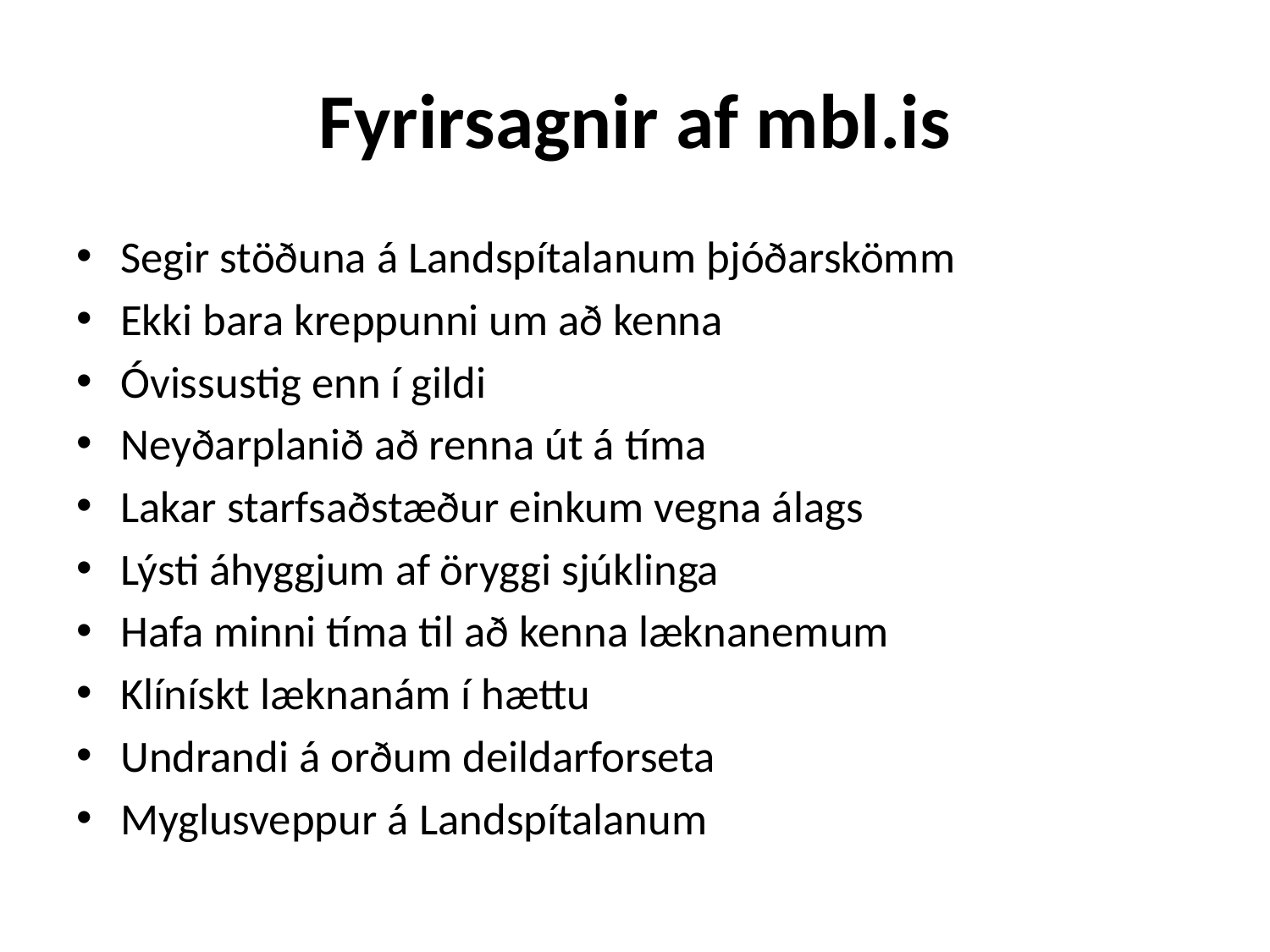

# Fyrirsagnir af mbl.is
Segir stöðuna á Landspítalanum þjóðarskömm
Ekki bara kreppunni um að kenna
Óvissustig enn í gildi
Neyðarplanið að renna út á tíma
Lakar starfsaðstæður einkum vegna álags
Lýsti áhyggjum af öryggi sjúklinga
Hafa minni tíma til að kenna læknanemum
Klínískt læknanám í hættu
Undrandi á orðum deildarforseta
Myglusveppur á Landspítalanum